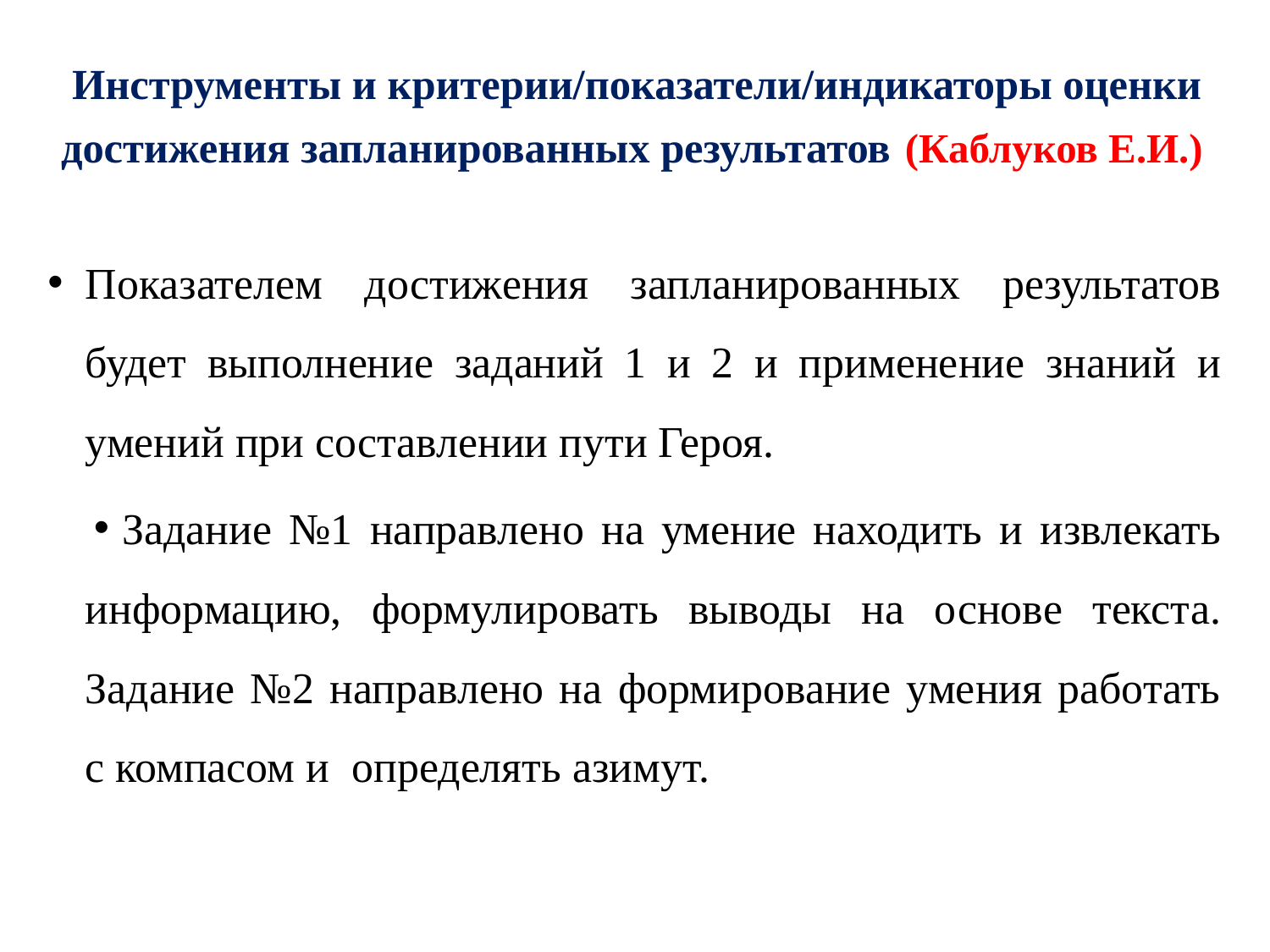

# Инструменты и критерии/показатели/индикаторы оценки достижения запланированных результатов (Каблуков Е.И.)
Показателем достижения запланированных результатов будет выполнение заданий 1 и 2 и применение знаний и умений при составлении пути Героя.
Задание №1 направлено на умение находить и извлекать информацию, формулировать выводы на основе текста. Задание №2 направлено на формирование умения работать с компасом и  определять азимут.